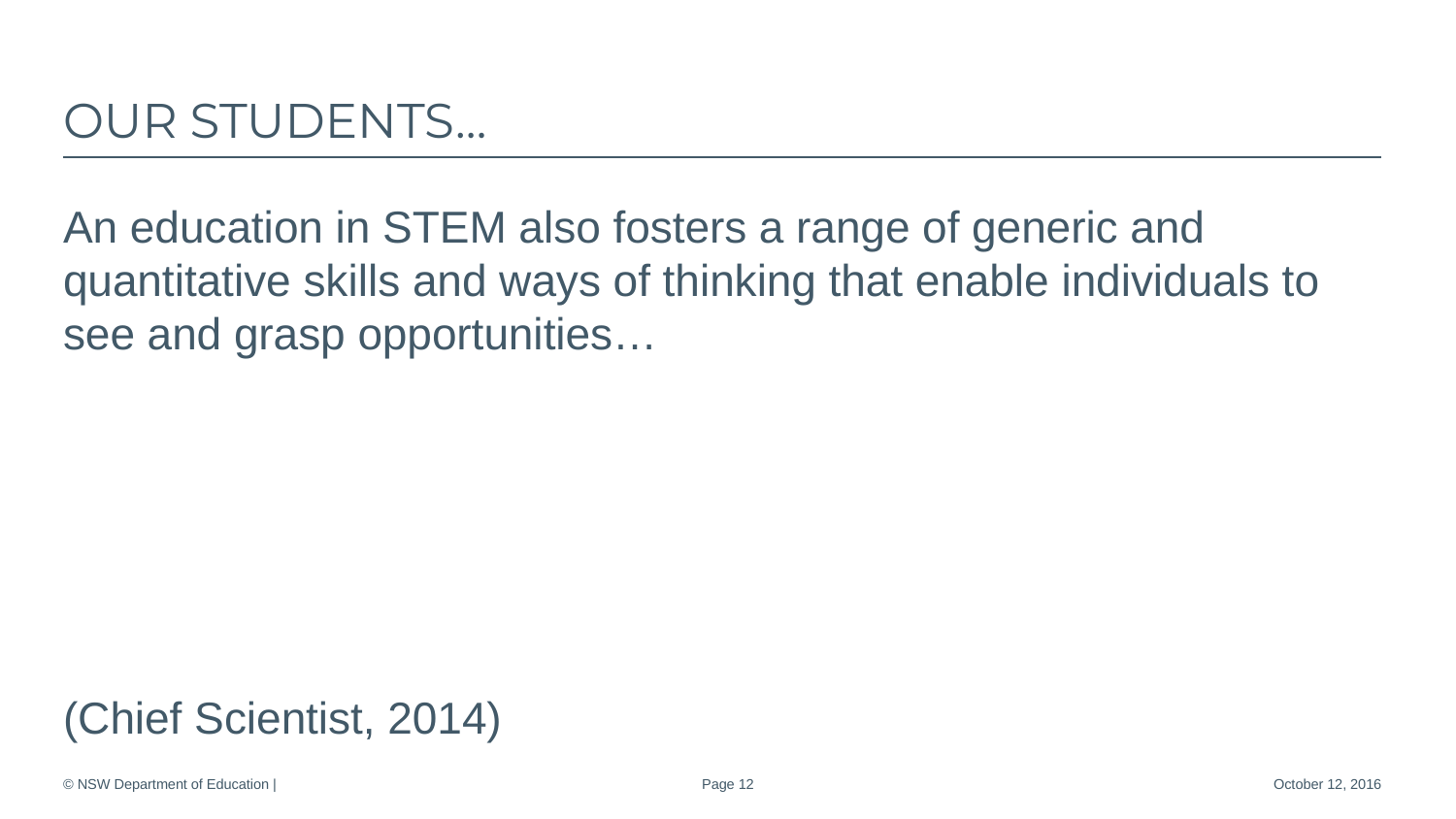

# Our Students…
An education in STEM also fosters a range of generic and quantitative skills and ways of thinking that enable individuals to see and grasp opportunities…

(Chief Scientist, 2014)
© NSW Department of Education |
Page 12
October 12, 2016